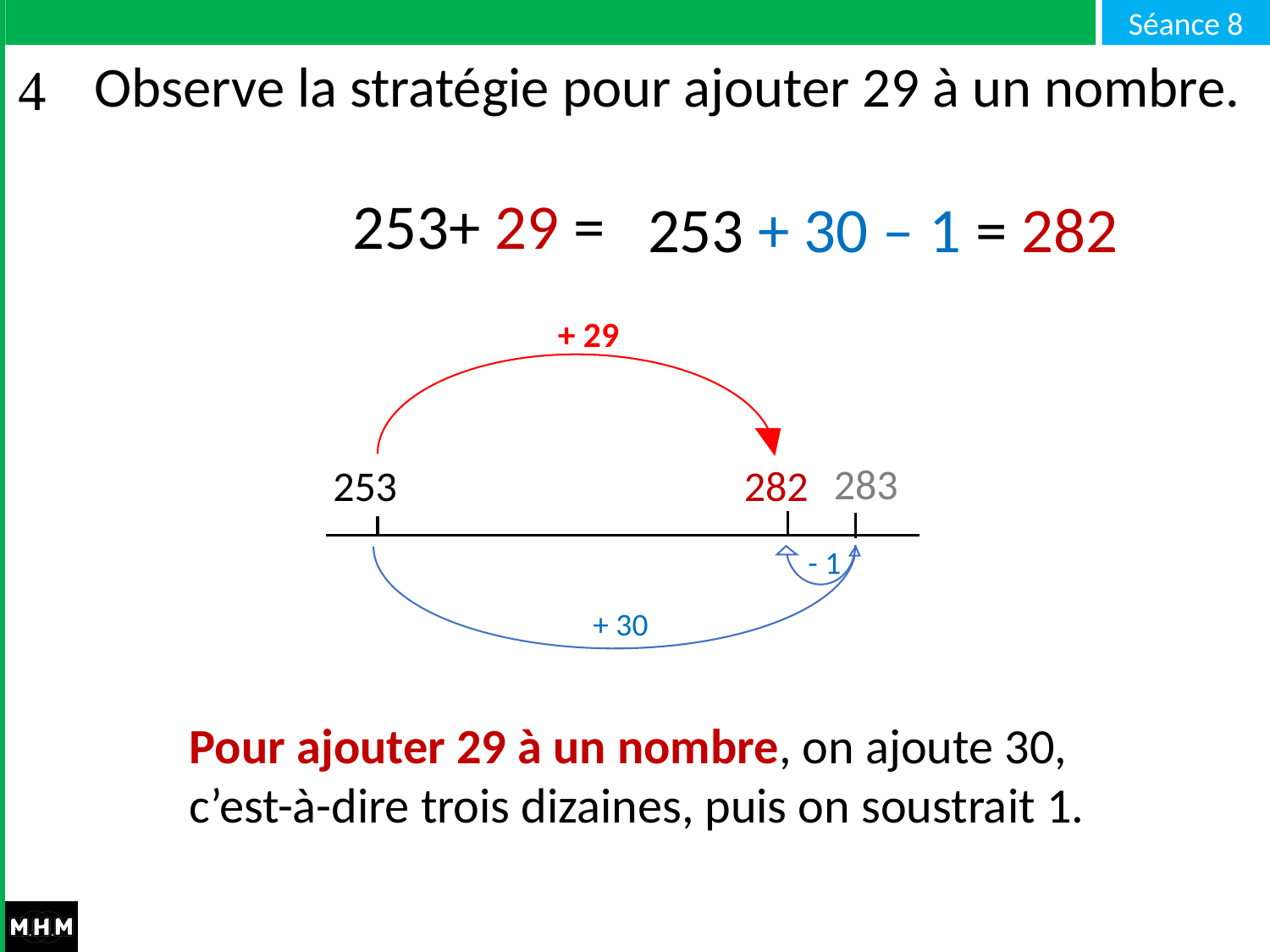

# Observe la stratégie pour ajouter 29 à un nombre.
253 + 30 – 1 = 282
253+ 29 =
+ 29

283
282
253
- 1

+ 30
Pour ajouter 29 à un nombre, on ajoute 30, c’est-à-dire trois dizaines, puis on soustrait 1.